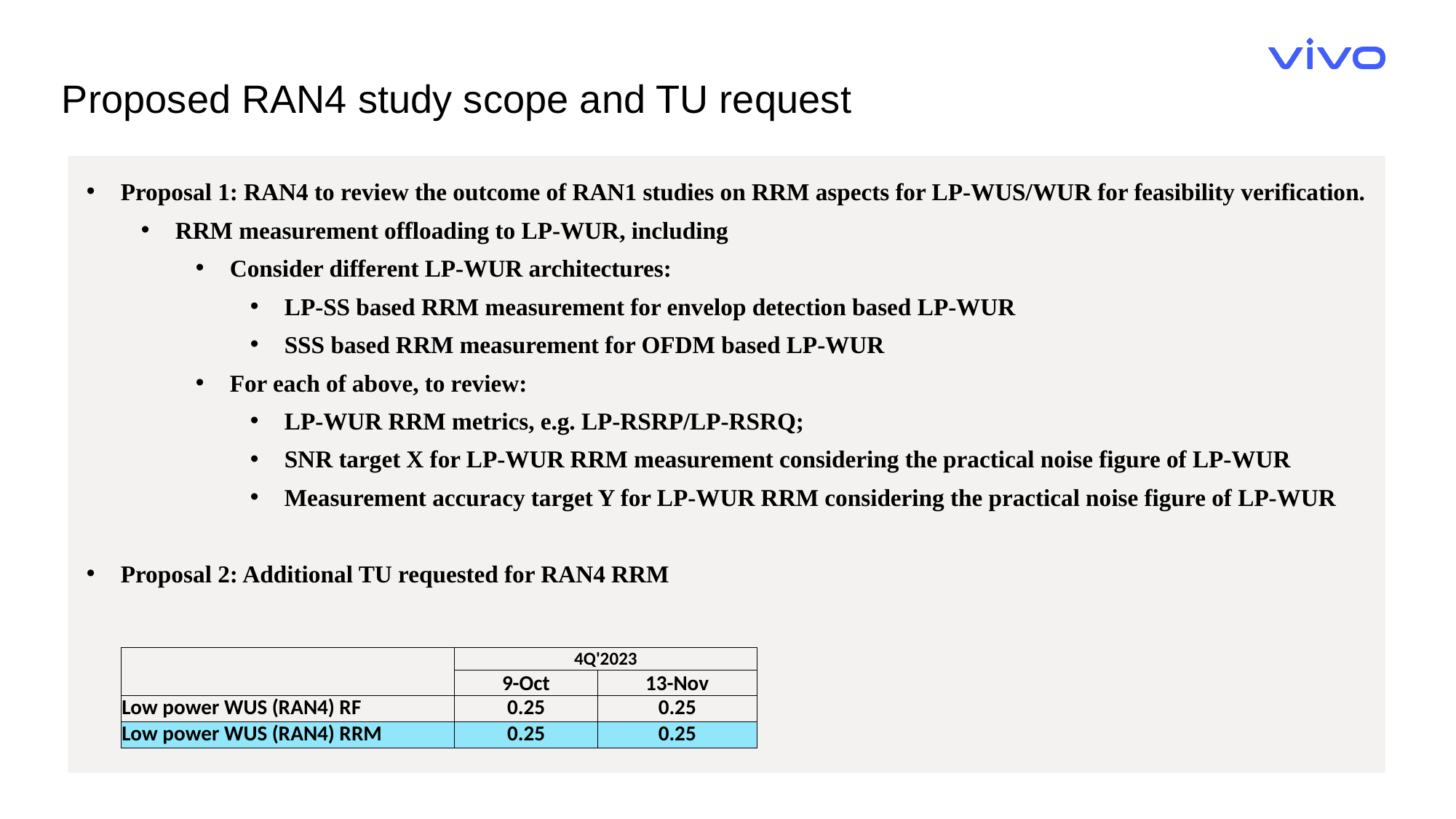

Proposed RAN4 study scope and TU request

Proposal 1: RAN4 to review the outcome of RAN1 studies on RRM aspects for LP-WUS/WUR for feasibility verification.
RRM measurement offloading to LP-WUR, including
Consider different LP-WUR architectures:
LP-SS based RRM measurement for envelop detection based LP-WUR
SSS based RRM measurement for OFDM based LP-WUR
For each of above, to review:
LP-WUR RRM metrics, e.g. LP-RSRP/LP-RSRQ;
SNR target X for LP-WUR RRM measurement considering the practical noise figure of LP-WUR
Measurement accuracy target Y for LP-WUR RRM considering the practical noise figure of LP-WUR

Proposal 2: Additional TU requested for RAN4 RRM

|  | 4Q'2023 |  |
| --- | --- | --- |
|  | 9-Oct | 13-Nov |
| Low power WUS (RAN4) RF | 0.25 | 0.25 |
| Low power WUS (RAN4) RRM | 0.25 | 0.25 |